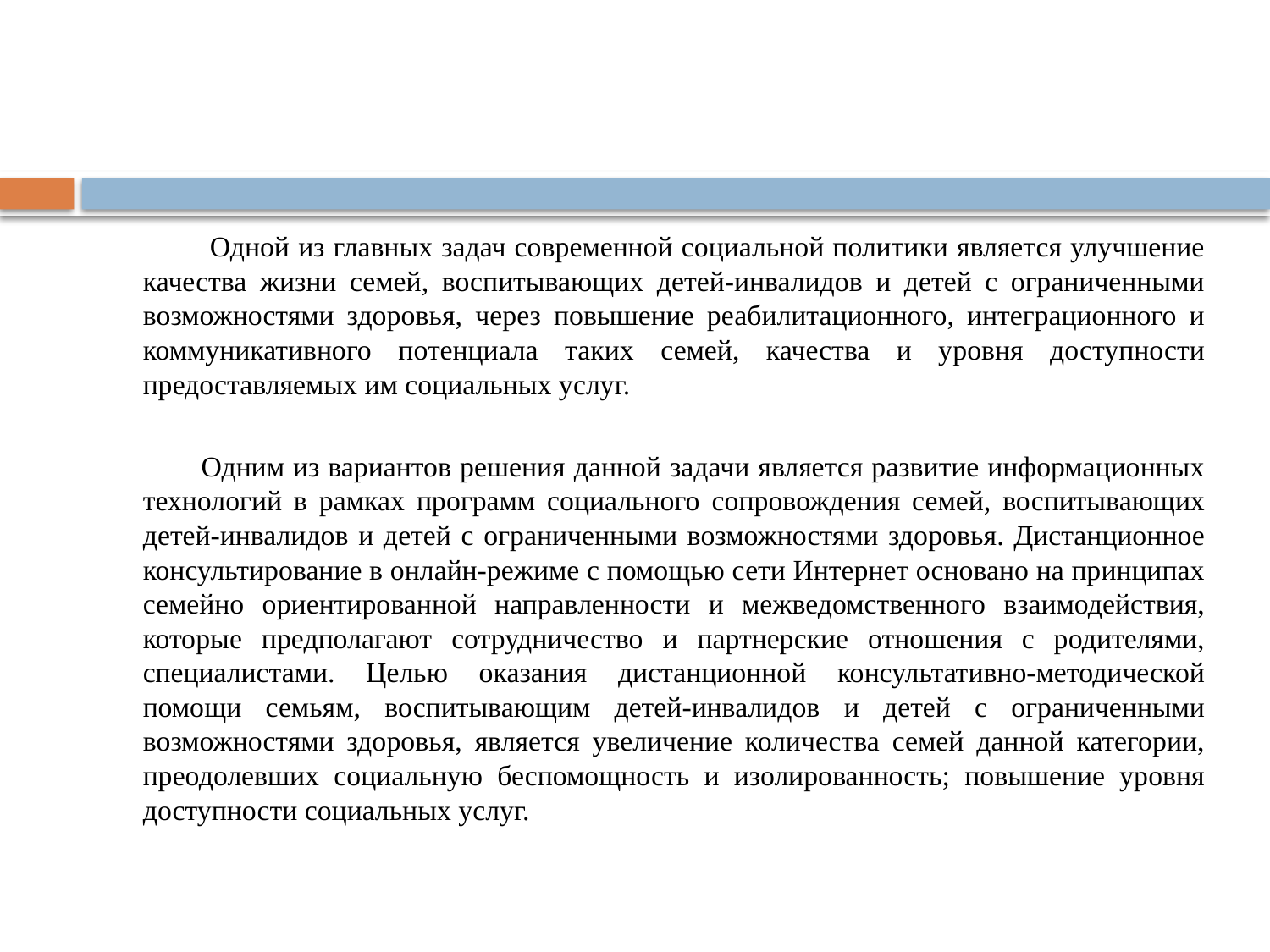

#
             Одной из главных задач современной социальной политики является улучшение качества жизни семей, воспитывающих детей-инвалидов и детей с ограниченными возможностями здоровья, через повышение реабилитационного, интеграционного и коммуникативного потенциала таких семей, качества и уровня доступности предоставляемых им социальных услуг.

            Одним из вариантов решения данной задачи является развитие информационных технологий в рамках программ социального сопровождения семей, воспитывающих детей-инвалидов и детей с ограниченными возможностями здоровья. Дистанционное консультирование в онлайн-режиме с помощью сети Интернет основано на принципах семейно ориентированной направленности и межведомственного взаимодействия, которые предполагают сотрудничество и партнерские отношения с родителями, специалистами. Целью оказания дистанционной консультативно-методической помощи семьям, воспитывающим детей-инвалидов и детей с ограниченными возможностями здоровья, является увеличение количества семей данной категории, преодолевших социальную беспомощность и изолированность; повышение уровня доступности социальных услуг.